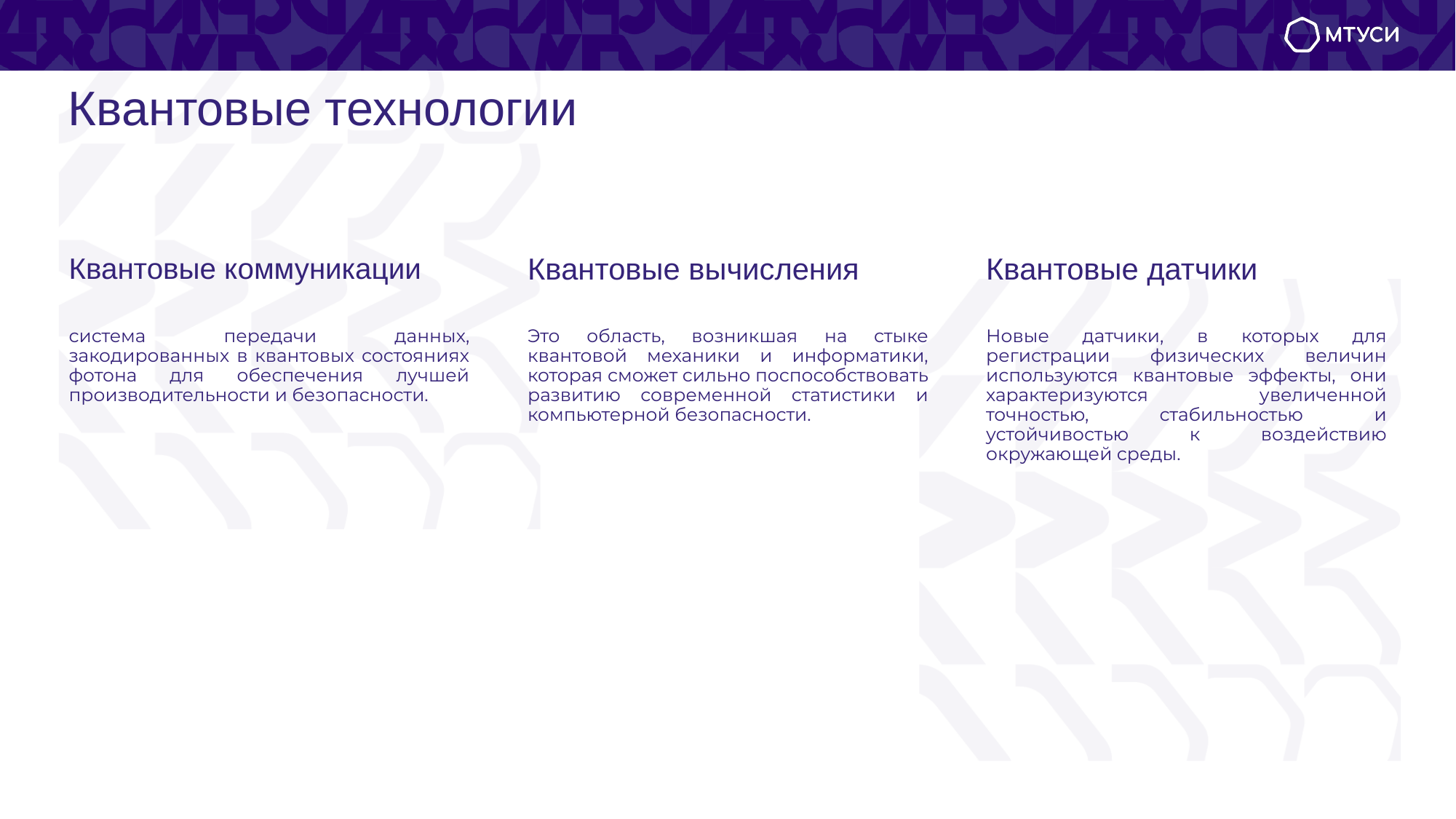

# Квантовые технологии
Квантовые коммуникации

Квантовые вычисления
Квантовые датчики

система передачи данных, закодированных в квантовых состояниях фотона для обеспечения лучшей производительности и безопасности.
Это область, возникшая на стыке квантовой механики и информатики, которая сможет сильно поспособствовать развитию современной статистики и компьютерной безопасности.
Новые датчики, в которых для регистрации физических величин используются квантовые эффекты, они характеризуются увеличенной точностью, стабильностью и устойчивостью к воздействию окружающей среды.